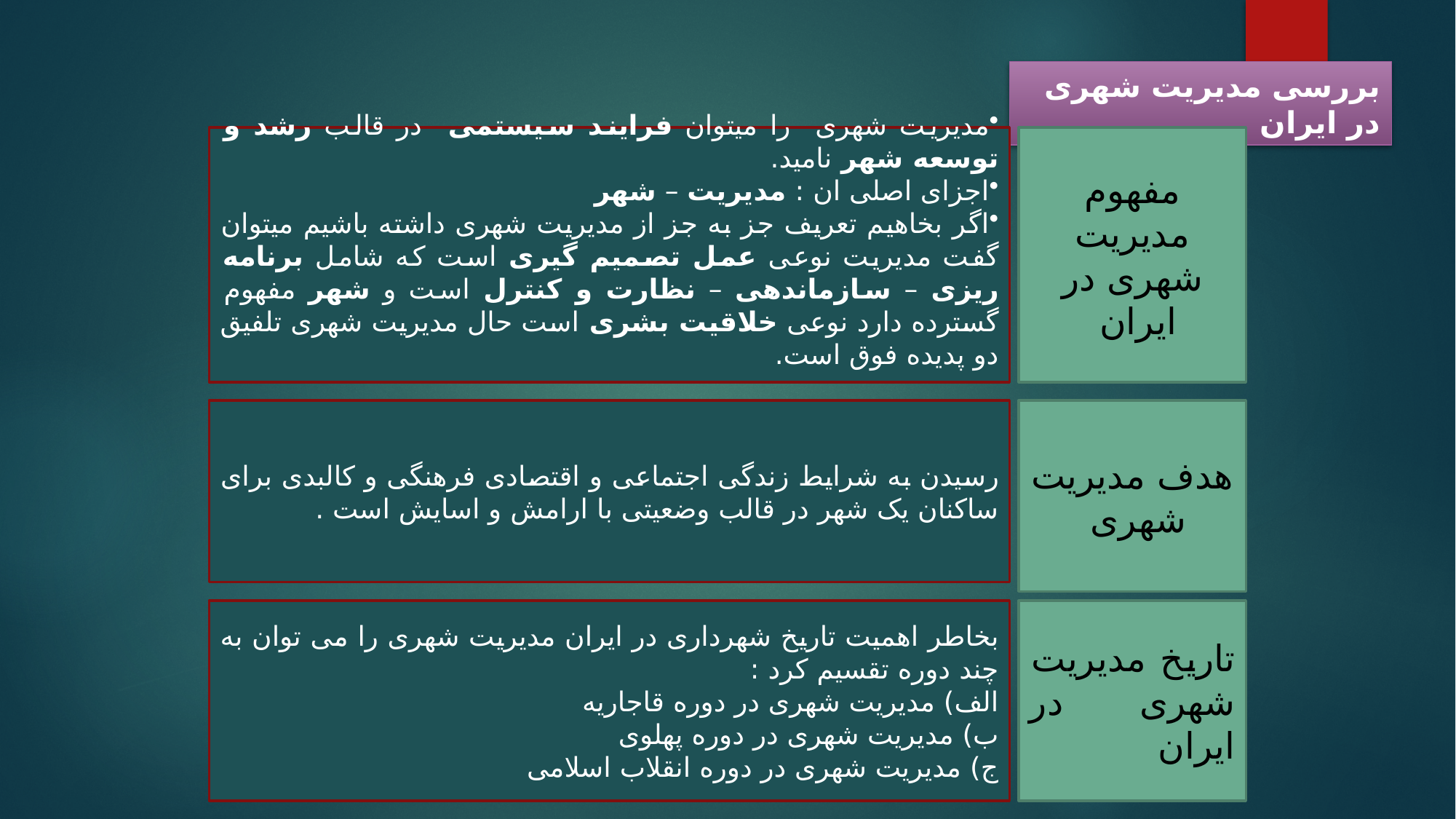

بررسی مدیریت شهری در ایران
مدیریت شهری  را میتوان فرایند سیستمی  در قالب رشد و توسعه شهر نامید.
اجزای اصلی ان : مدیریت – شهر
اگر بخاهیم تعریف جز به جز از مدیریت شهری داشته باشیم میتوان گفت مدیریت نوعی عمل تصمیم گیری است که شامل برنامه ریزی – سازماندهی – نظارت و کنترل است و شهر مفهوم گسترده دارد نوعی خلاقیت بشری است حال مدیریت شهری تلفیق دو پدیده فوق است.

مفهوم مدیریت شهری در ایران
رسیدن به شرایط زندگی اجتماعی و اقتصادی فرهنگی و کالبدی برای ساکنان یک شهر در قالب وضعیتی با ارامش و اسایش است .
هدف مدیریت شهری
بخاطر اهمیت تاریخ شهرداری در ایران مدیریت شهری را می توان به چند دوره تقسیم کرد :
الف) مدیریت شهری در دوره قاجاریه
ب) مدیریت شهری در دوره پهلوی
ج) مدیریت شهری در دوره انقلاب اسلامی
تاریخ مدیریت شهری در ایران